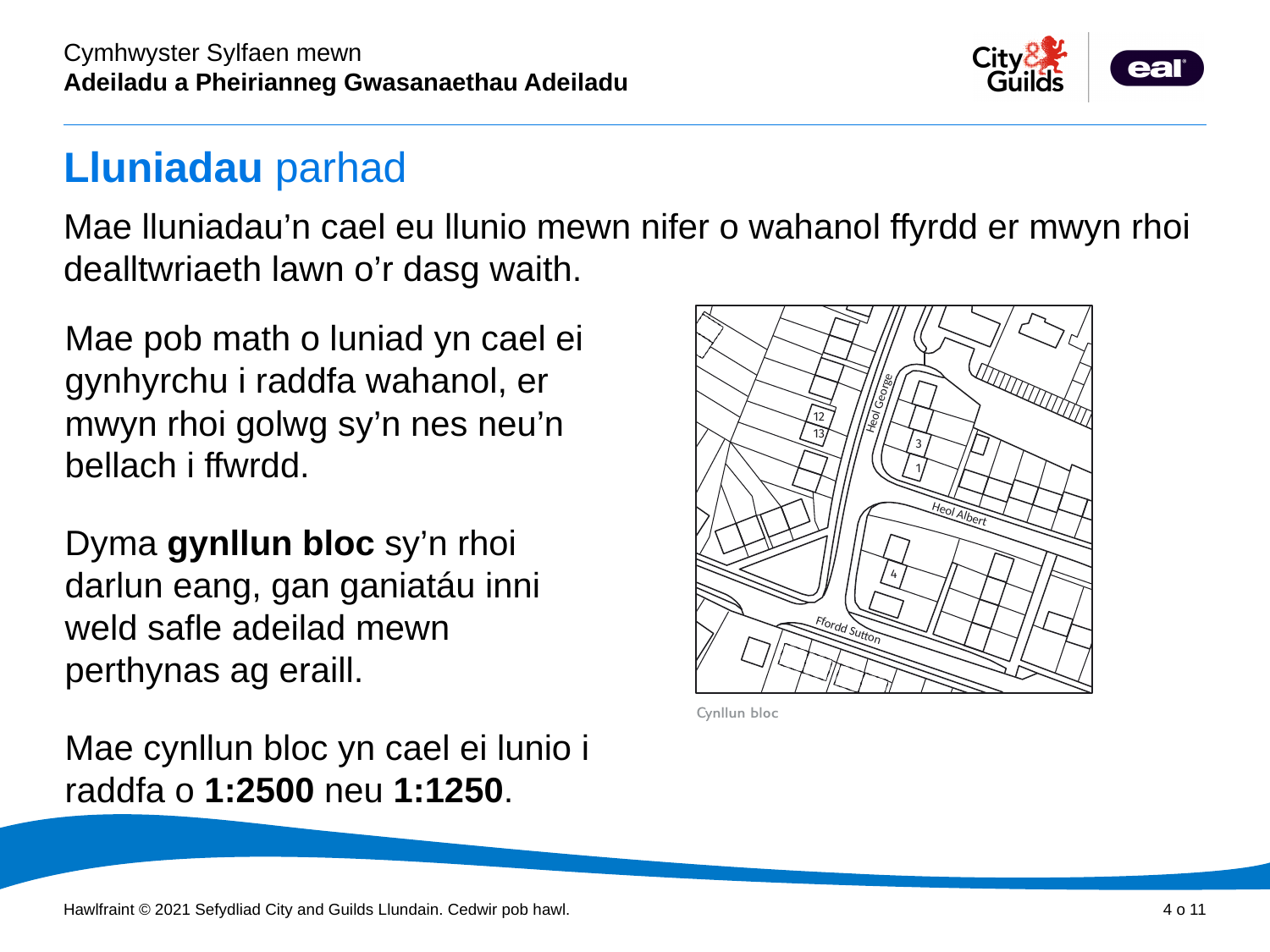

# Lluniadau parhad
Mae lluniadau’n cael eu llunio mewn nifer o wahanol ffyrdd er mwyn rhoi dealltwriaeth lawn o’r dasg waith.

Mae pob math o luniad yn cael ei gynhyrchu i raddfa wahanol, er mwyn rhoi golwg sy’n nes neu’n bellach i ffwrdd.
Dyma gynllun bloc sy’n rhoi darlun eang, gan ganiatáu inni weld safle adeilad mewn perthynas ag eraill.
Mae cynllun bloc yn cael ei lunio i raddfa o 1:2500 neu 1:1250.

Heol George
12
13
3
1
Heol Albert
4
Ffordd Sutton
Cynllun bloc